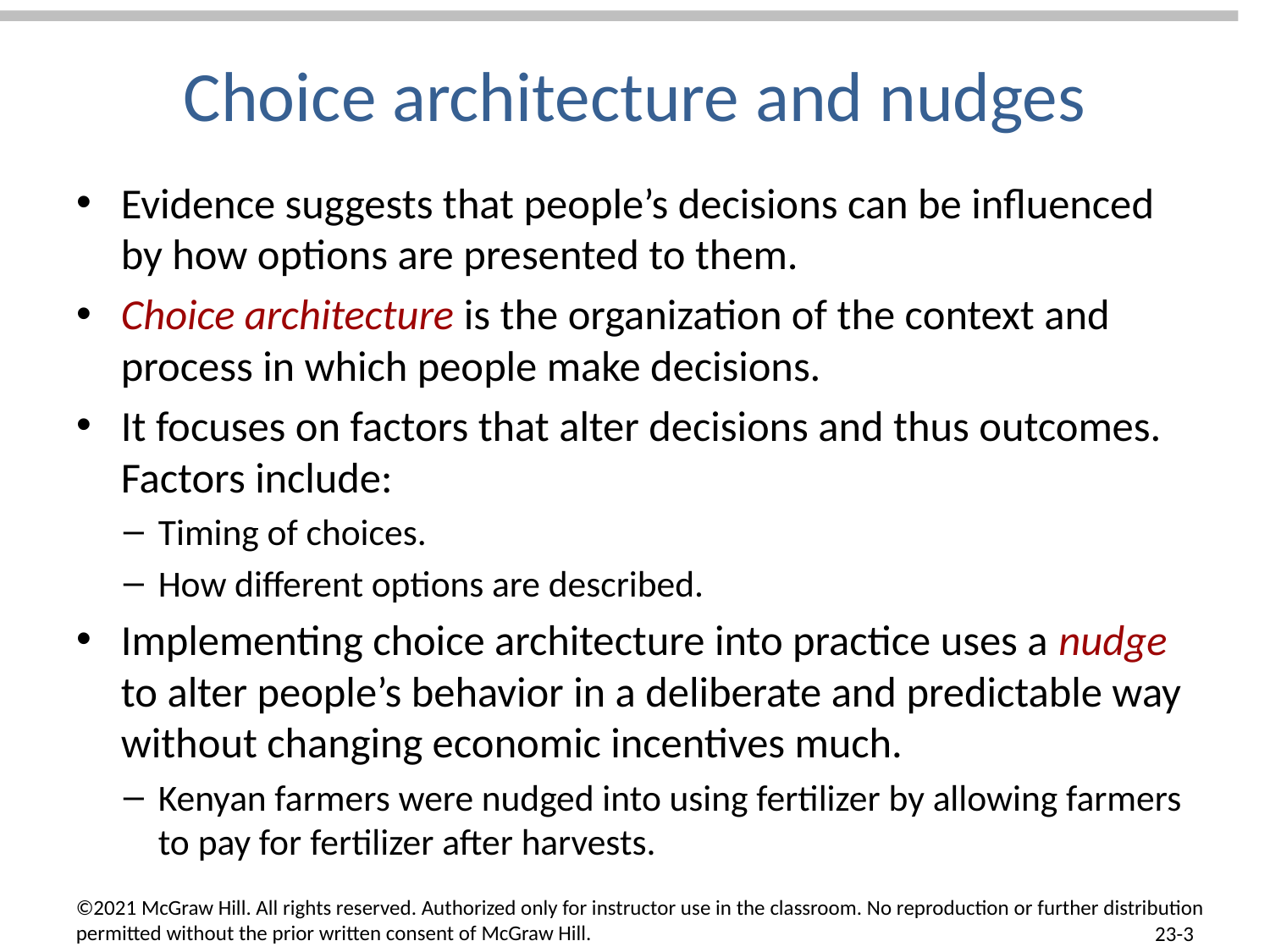

# Choice architecture and nudges
Evidence suggests that people’s decisions can be influenced by how options are presented to them.
Choice architecture is the organization of the context and process in which people make decisions.
It focuses on factors that alter decisions and thus outcomes. Factors include:
Timing of choices.
How different options are described.
Implementing choice architecture into practice uses a nudge to alter people’s behavior in a deliberate and predictable way without changing economic incentives much.
Kenyan farmers were nudged into using fertilizer by allowing farmers to pay for fertilizer after harvests.